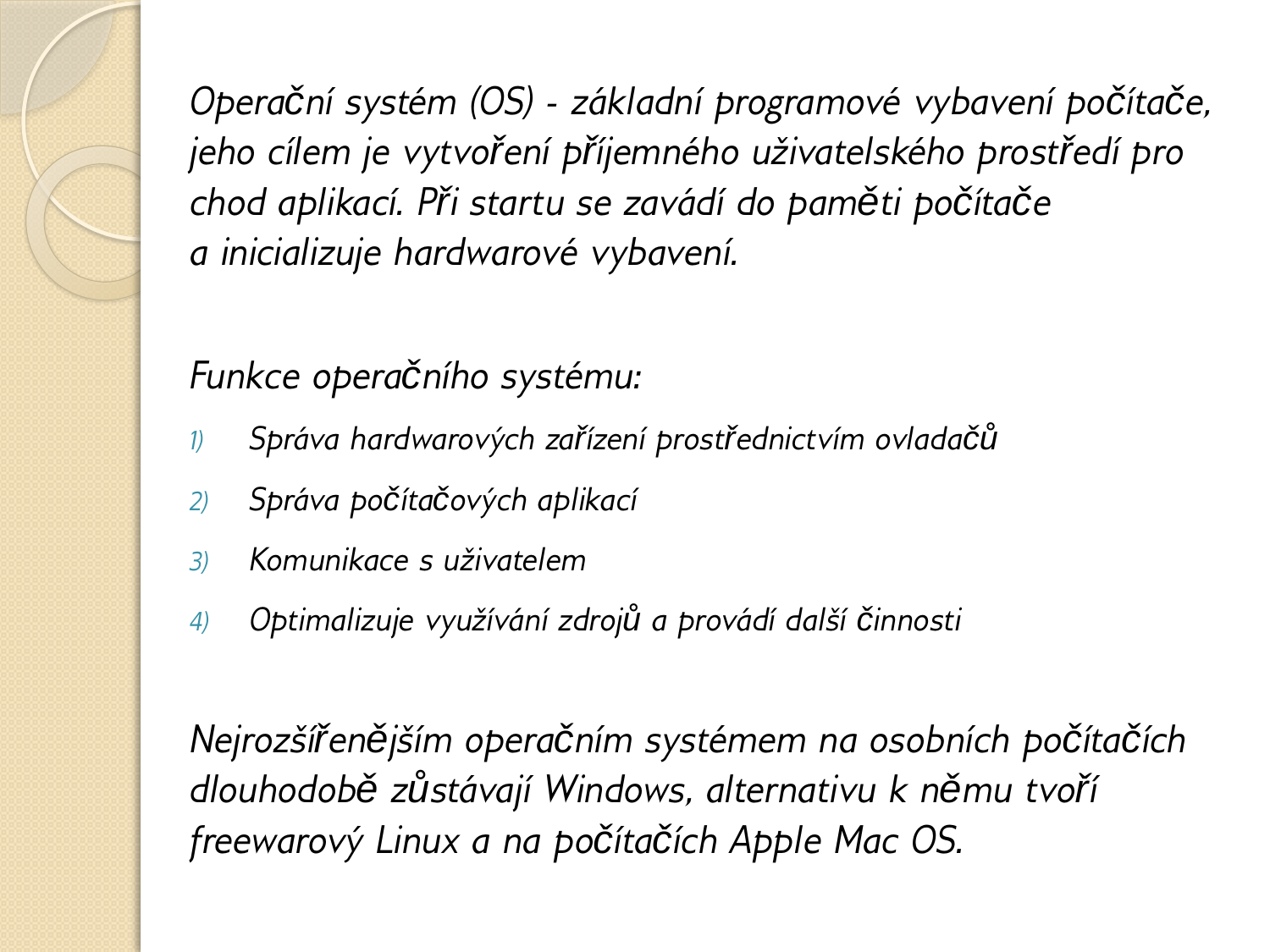

Operační systém (OS) - základní programové vybavení počítače, jeho cílem je vytvoření příjemného uživatelského prostředí pro chod aplikací. Při startu se zavádí do paměti počítače
a inicializuje hardwarové vybavení.

Funkce operačního systému:
Správa hardwarových zařízení prostřednictvím ovladačů
Správa počítačových aplikací
Komunikace s uživatelem
Optimalizuje využívání zdrojů a provádí další činnosti

Nejrozšířenějším operačním systémem na osobních počítačích dlouhodobě zůstávají Windows, alternativu k němu tvoří freewarový Linux a na počítačích Apple Mac OS.